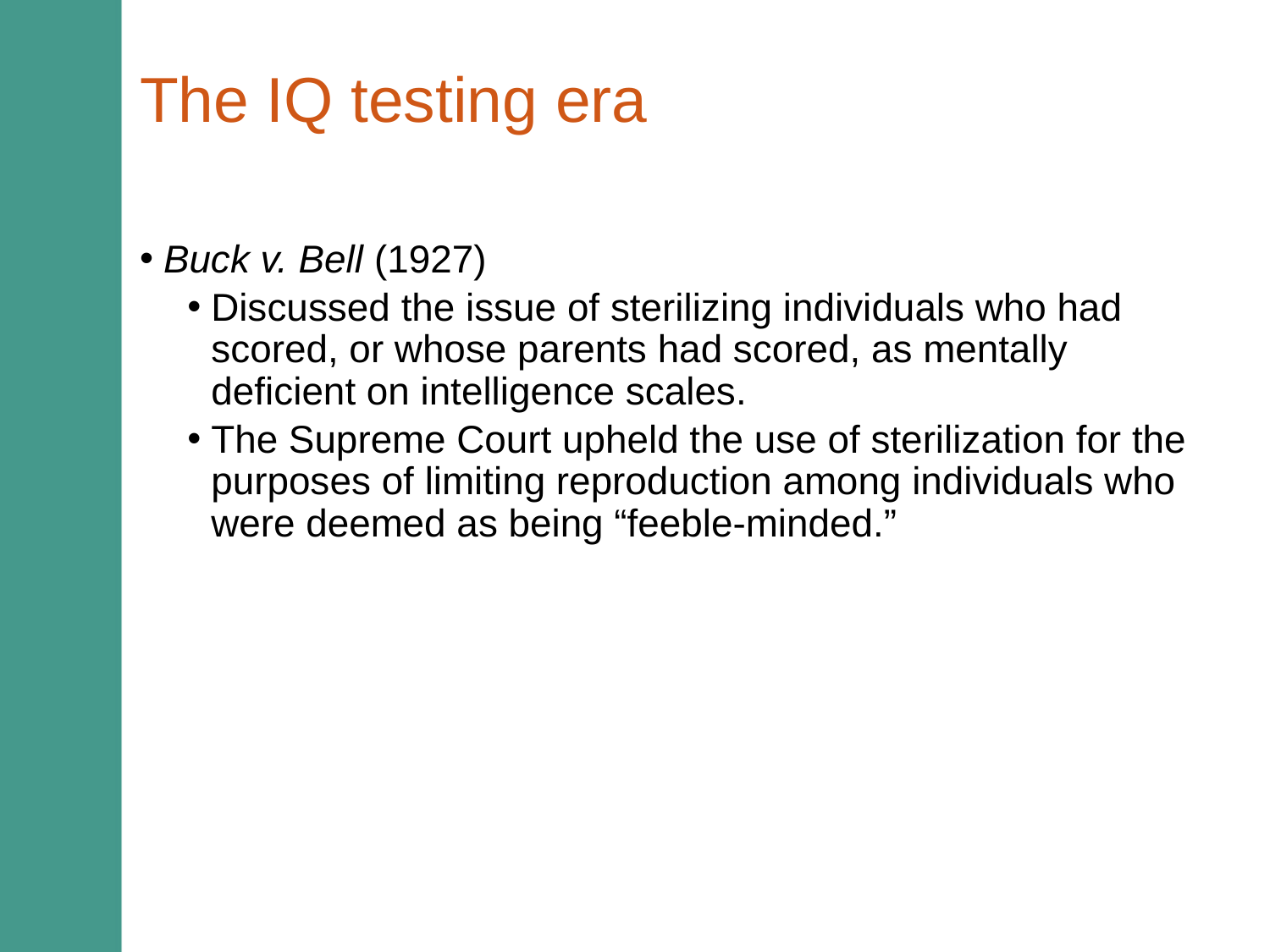

# The IQ testing era
Buck v. Bell (1927)
Discussed the issue of sterilizing individuals who had scored, or whose parents had scored, as mentally deficient on intelligence scales.
The Supreme Court upheld the use of sterilization for the purposes of limiting reproduction among individuals who were deemed as being “feeble-minded.”